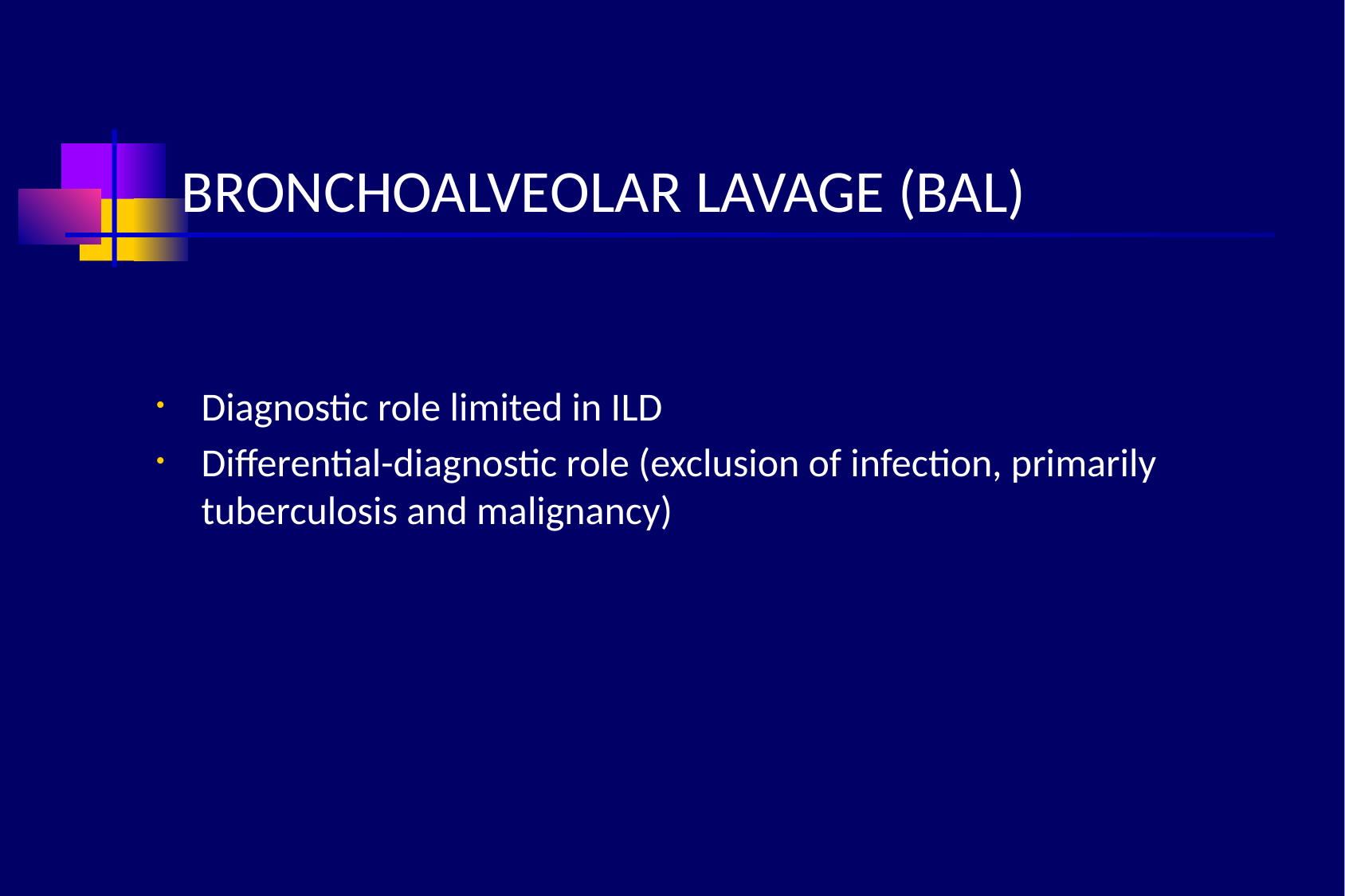

# BRONCHOALVEOLAR LAVAGE (BAL)

Diagnostic role limited in ILD
Differential-diagnostic role (exclusion of infection, primarily tuberculosis and malignancy)